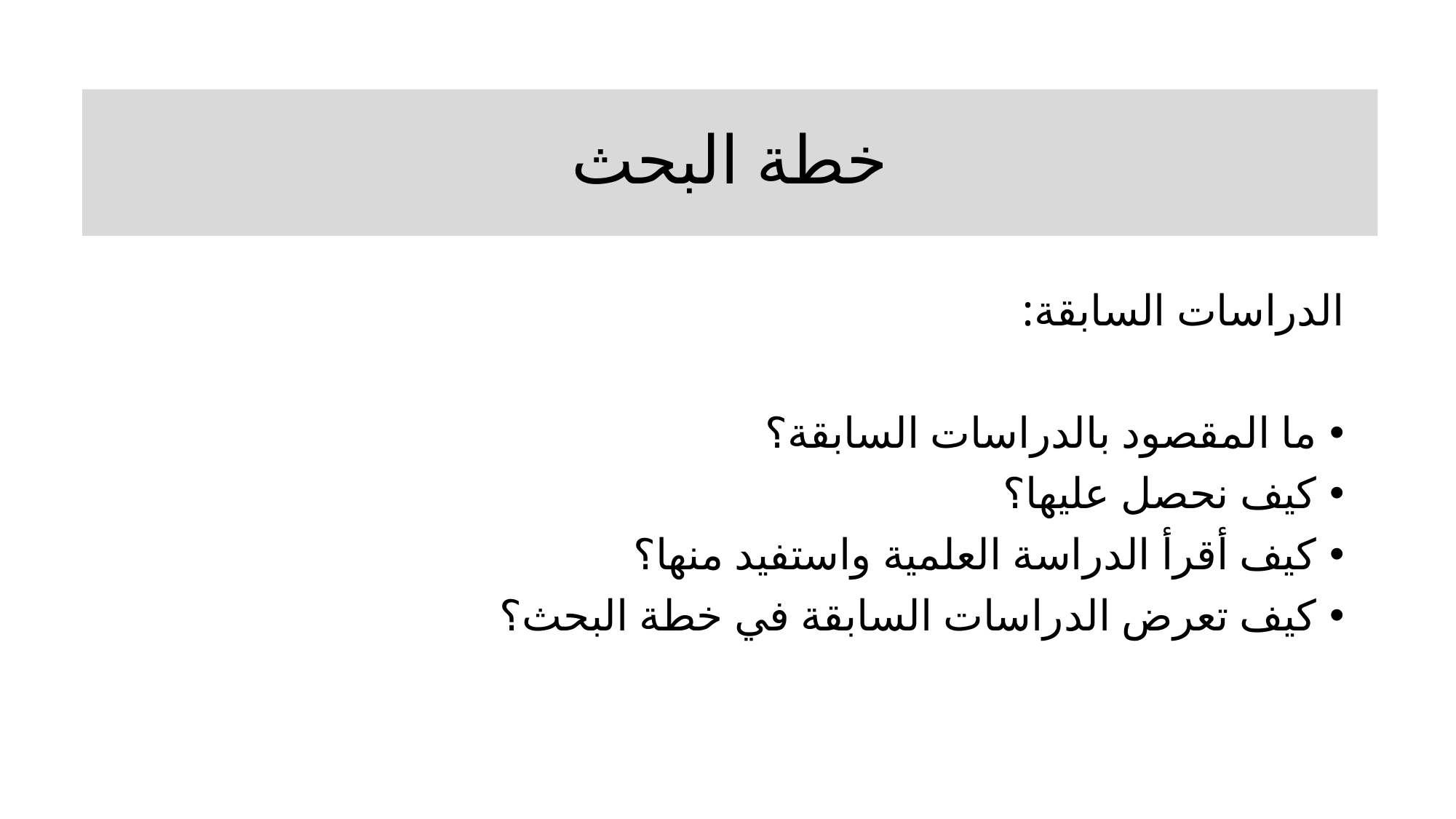

# خطة البحث

الدراسات السابقة:

ما المقصود بالدراسات السابقة؟
كيف نحصل عليها؟
كيف أقرأ الدراسة العلمية واستفيد منها؟
كيف تعرض الدراسات السابقة في خطة البحث؟